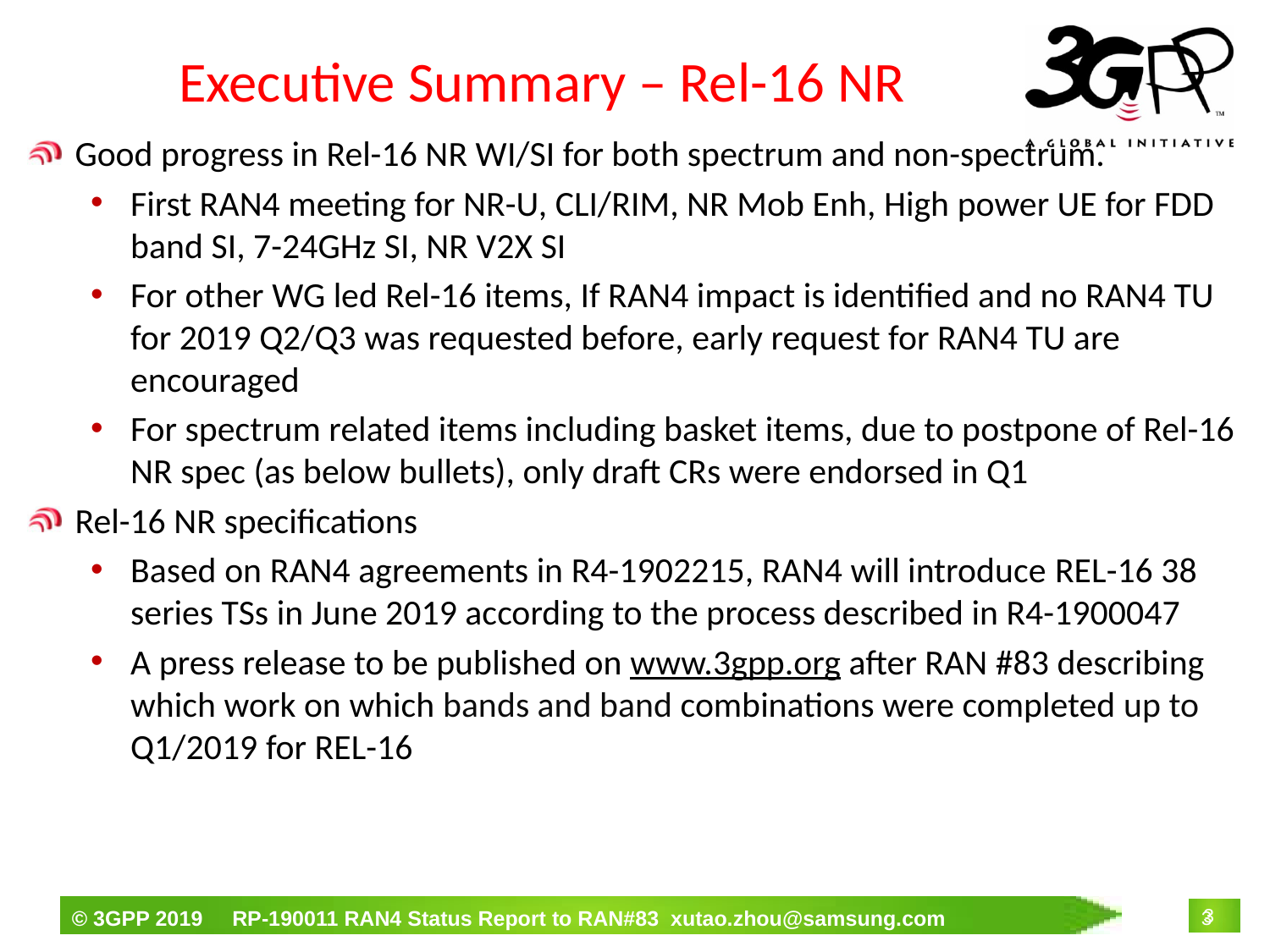

# Executive Summary – Rel-16 NR
Good progress in Rel-16 NR WI/SI for both spectrum and non-spectrum.
First RAN4 meeting for NR-U, CLI/RIM, NR Mob Enh, High power UE for FDD band SI, 7-24GHz SI, NR V2X SI
For other WG led Rel-16 items, If RAN4 impact is identified and no RAN4 TU for 2019 Q2/Q3 was requested before, early request for RAN4 TU are encouraged
For spectrum related items including basket items, due to postpone of Rel-16 NR spec (as below bullets), only draft CRs were endorsed in Q1
Rel-16 NR specifications
Based on RAN4 agreements in R4-1902215, RAN4 will introduce REL-16 38 series TSs in June 2019 according to the process described in R4-1900047
A press release to be published on www.3gpp.org after RAN #83 describing which work on which bands and band combinations were completed up to Q1/2019 for REL-16

3